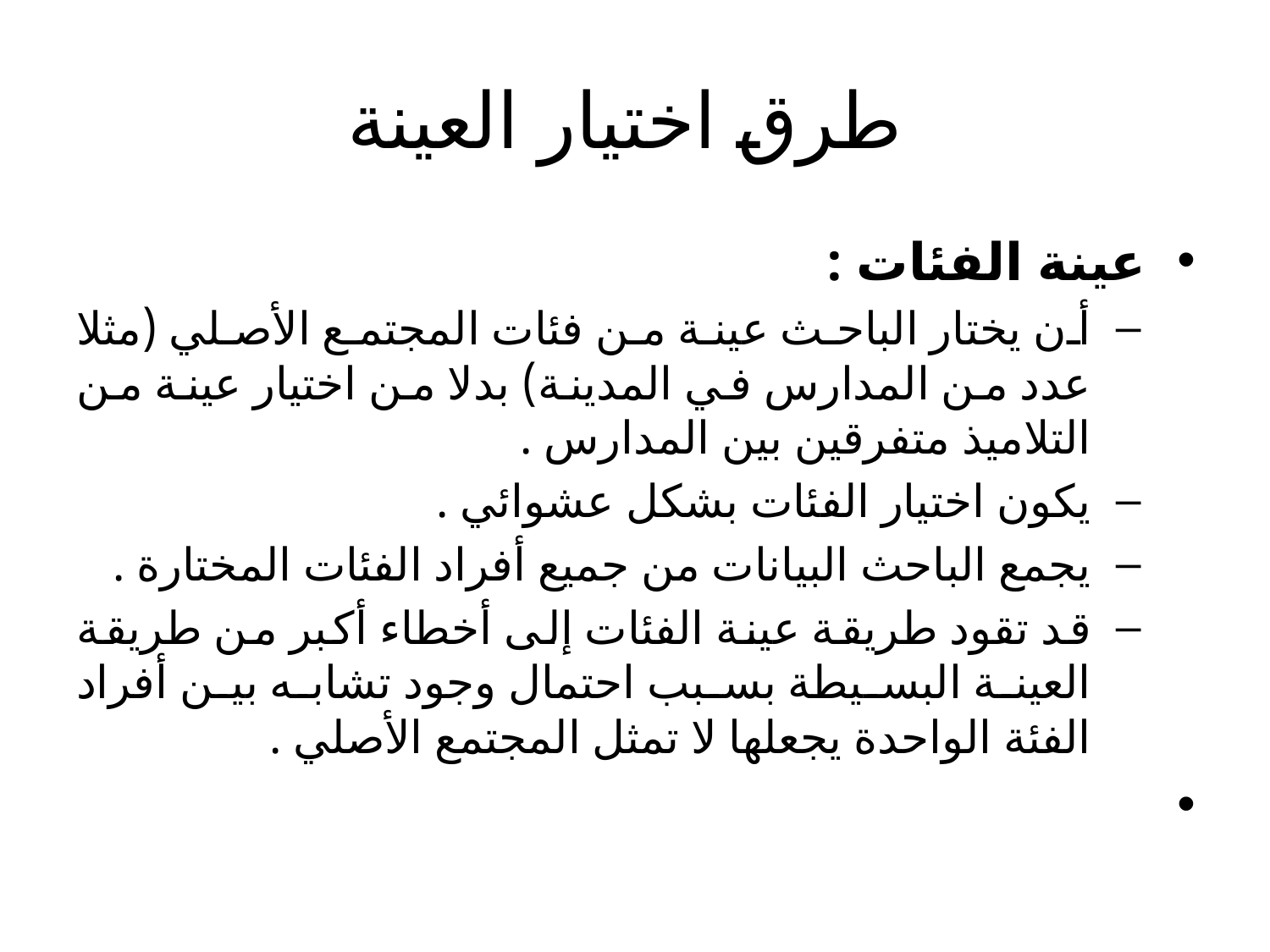

# طرق اختيار العينة
عينة الفئات :
أن يختار الباحث عينة من فئات المجتمع الأصلي (مثلا عدد من المدارس في المدينة) بدلا من اختيار عينة من التلاميذ متفرقين بين المدارس .
يكون اختيار الفئات بشكل عشوائي .
يجمع الباحث البيانات من جميع أفراد الفئات المختارة .
قد تقود طريقة عينة الفئات إلى أخطاء أكبر من طريقة العينة البسيطة بسبب احتمال وجود تشابه بين أفراد الفئة الواحدة يجعلها لا تمثل المجتمع الأصلي .